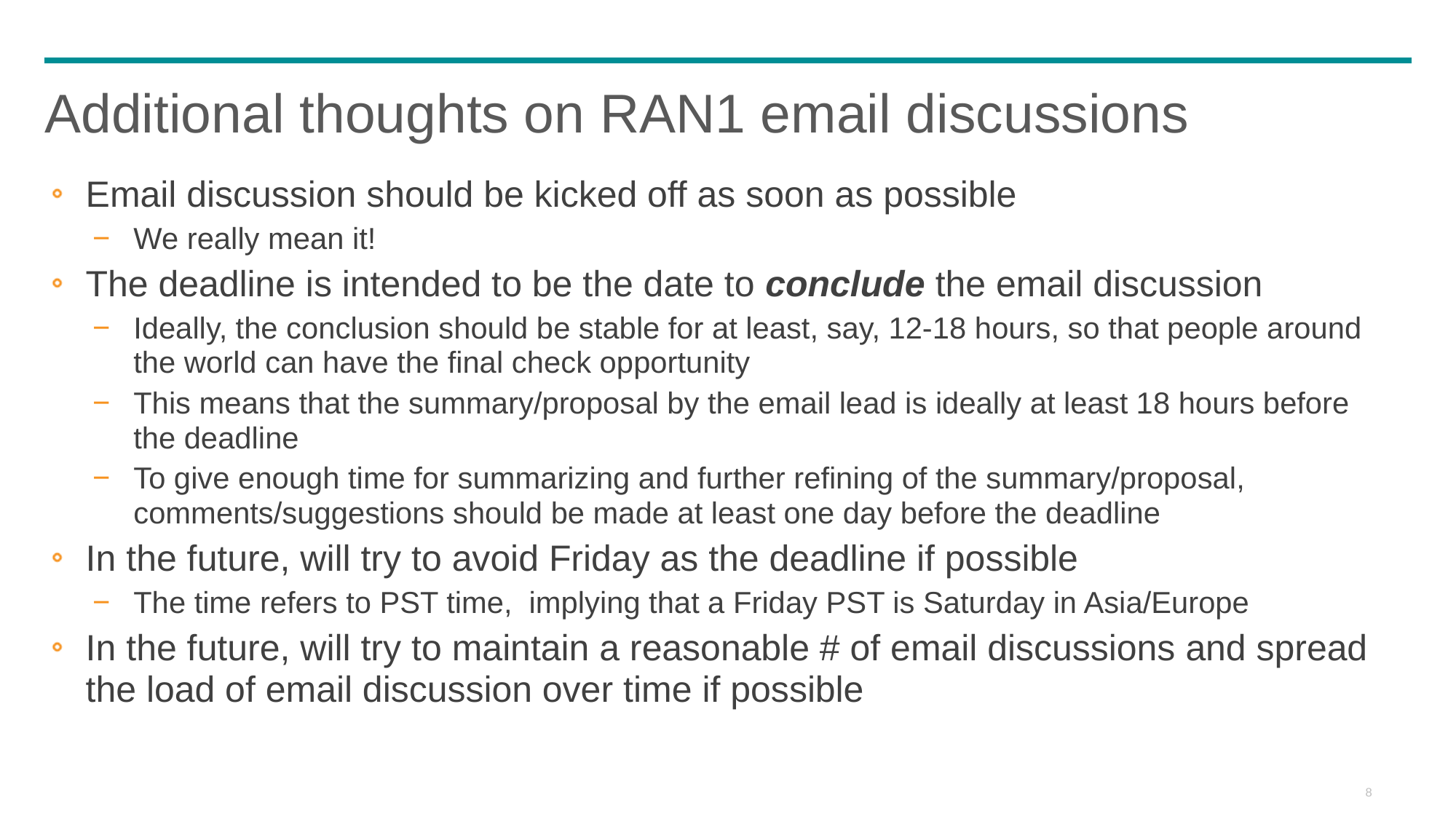

# Additional thoughts on RAN1 email discussions
Email discussion should be kicked off as soon as possible
We really mean it!
The deadline is intended to be the date to conclude the email discussion
Ideally, the conclusion should be stable for at least, say, 12-18 hours, so that people around the world can have the final check opportunity
This means that the summary/proposal by the email lead is ideally at least 18 hours before the deadline
To give enough time for summarizing and further refining of the summary/proposal, comments/suggestions should be made at least one day before the deadline
In the future, will try to avoid Friday as the deadline if possible
The time refers to PST time,  implying that a Friday PST is Saturday in Asia/Europe
In the future, will try to maintain a reasonable # of email discussions and spread the load of email discussion over time if possible